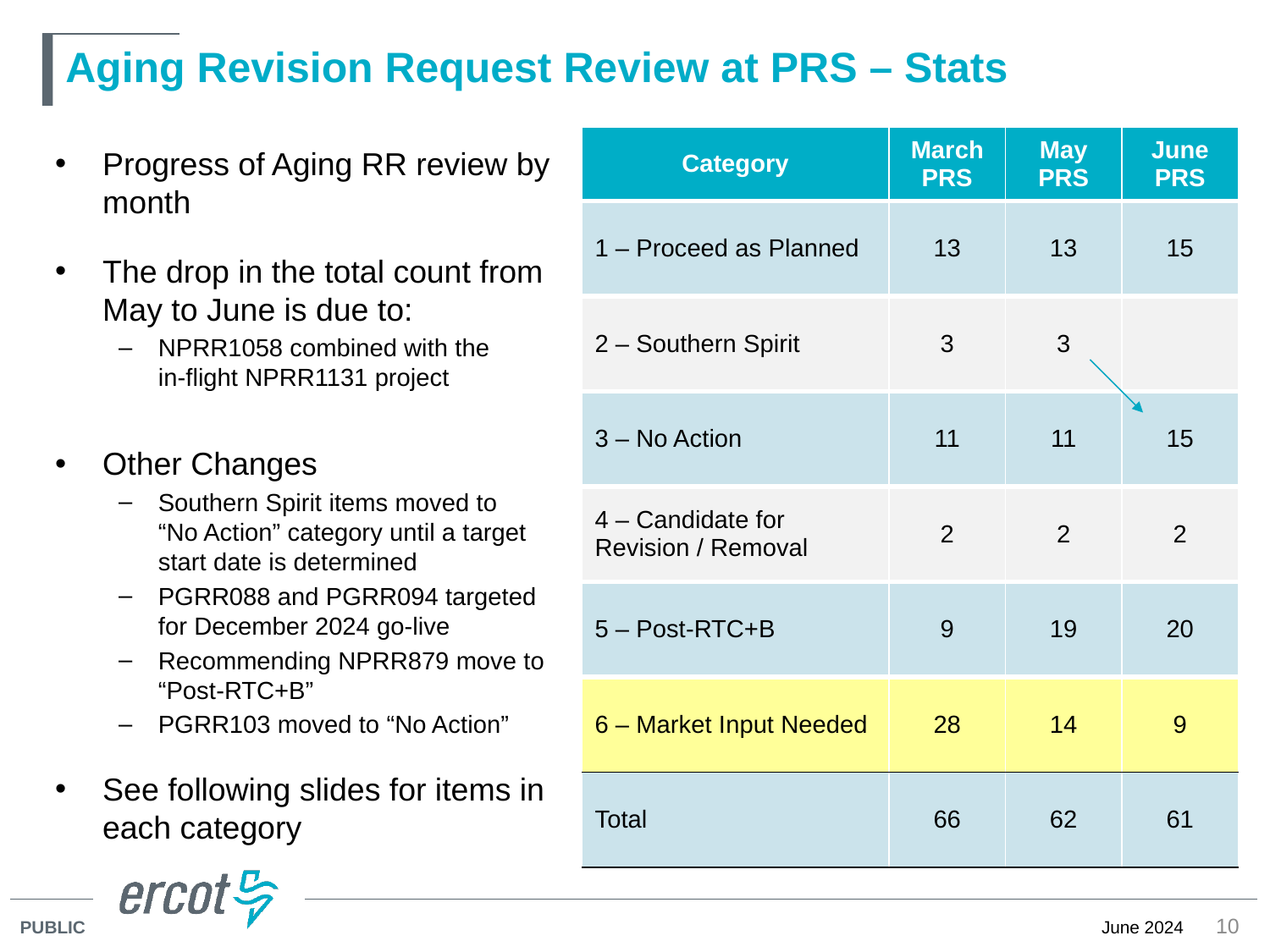

# Aging Revision Request Review at PRS – Stats
| Category | March PRS | May PRS | June PRS |
| --- | --- | --- | --- |
| 1 – Proceed as Planned | 13 | 13 | 15 |
| 2 – Southern Spirit | 3 | 3 |  |
| 3 – No Action | 11 | 11 | 15 |
| 4 – Candidate for Revision / Removal | 2 | 2 | 2 |
| 5 – Post-RTC+B | 9 | 19 | 20 |
| 6 – Market Input Needed | 28 | 14 | 9 |
| Total | 66 | 62 | 61 |
Progress of Aging RR review by month

The drop in the total count from May to June is due to:
NPRR1058 combined with the        in-flight NPRR1131 project

Other Changes
Southern Spirit items moved to      “No Action” category until a target start date is determined
PGRR088 and PGRR094 targeted for December 2024 go-live
Recommending NPRR879 move to “Post-RTC+B”
PGRR103 moved to “No Action”

See following slides for items in each category

10